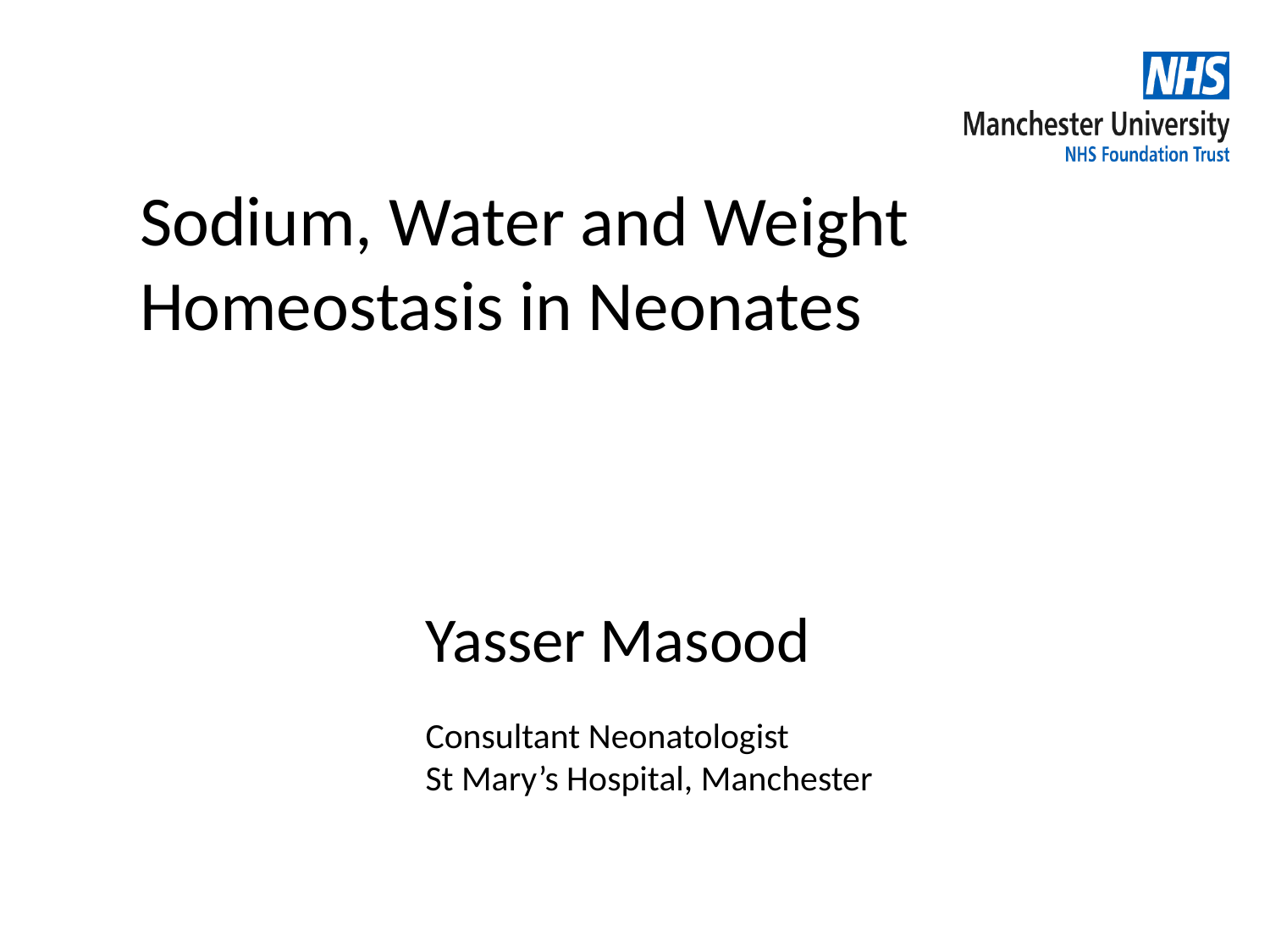

Sodium, Water and Weight Homeostasis in Neonates
Yasser Masood

Consultant Neonatologist
St Mary’s Hospital, Manchester